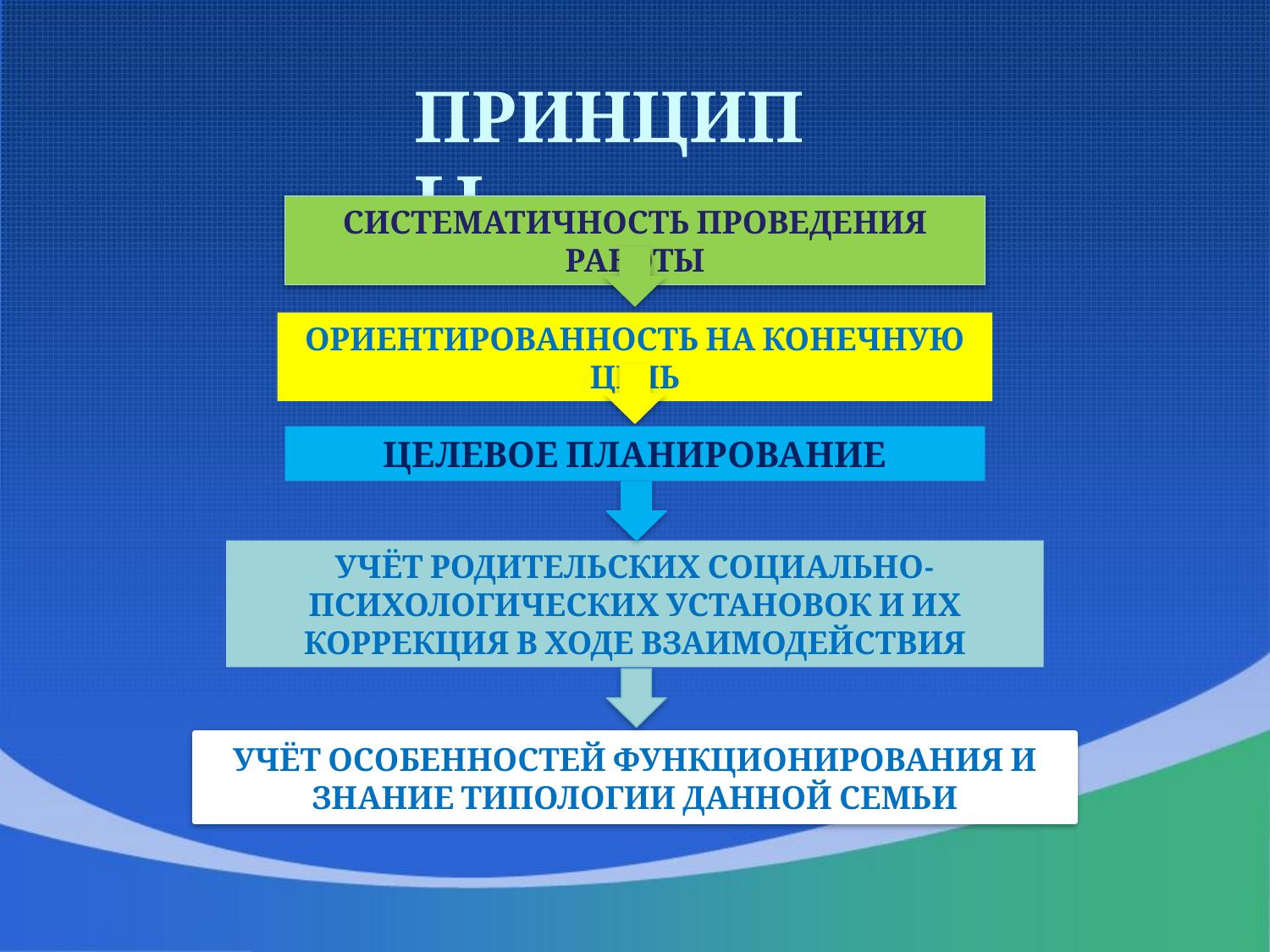

ПРИНЦИПЫ
Систематичность проведения работы

Ориентированность на конечную цель

Целевое планирование

Учёт родительских социально-психологических установок и их коррекция в ходе взаимодействия

Учёт особенностей функционирования и знание типологии данной семьи